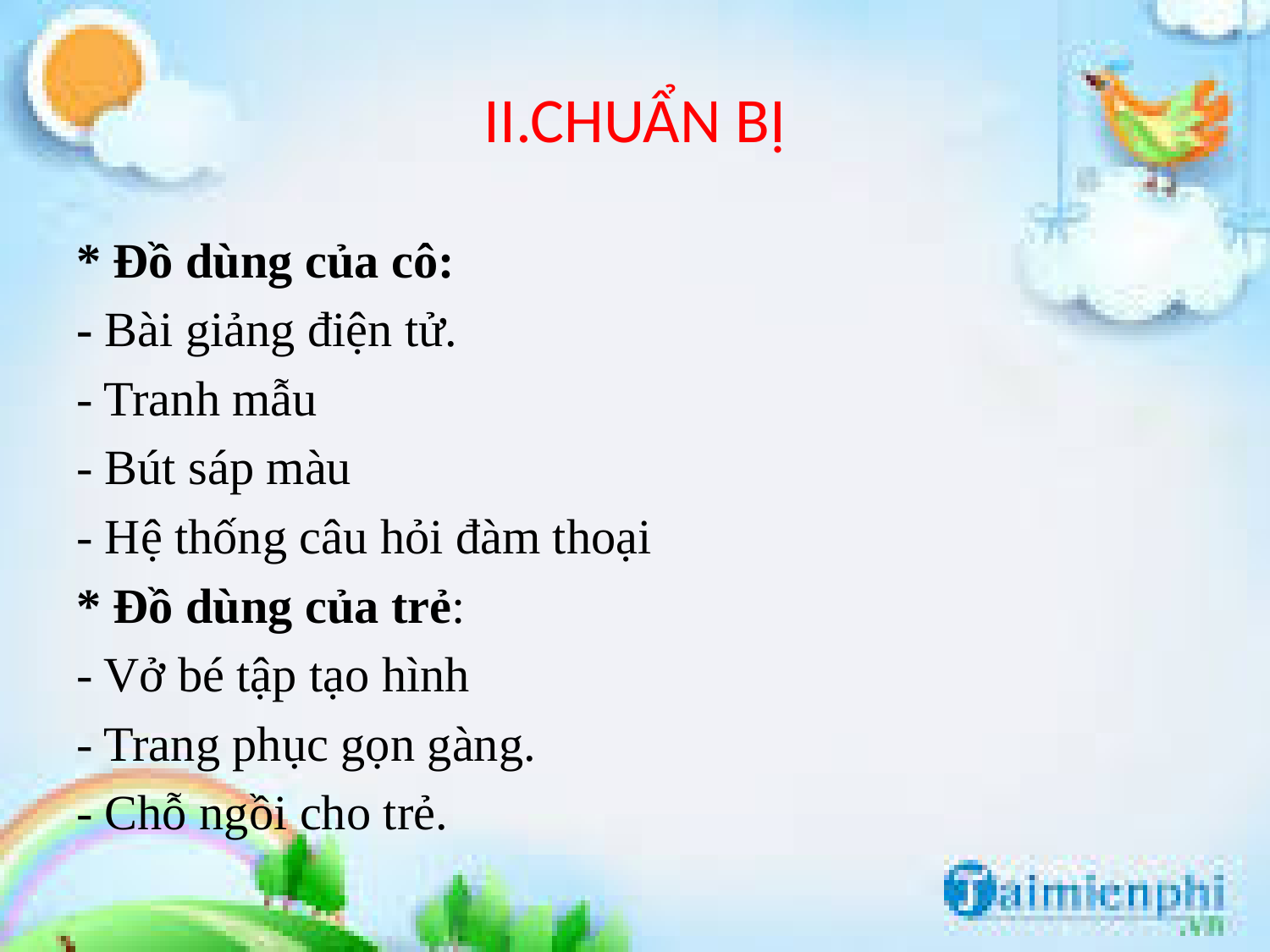

# II.CHUẨN BỊ
* Đồ dùng của cô:
- Bài giảng điện tử.
- Tranh mẫu
- Bút sáp màu
- Hệ thống câu hỏi đàm thoại
* Đồ dùng của trẻ:
- Vở bé tập tạo hình
- Trang phục gọn gàng.
- Chỗ ngồi cho trẻ.